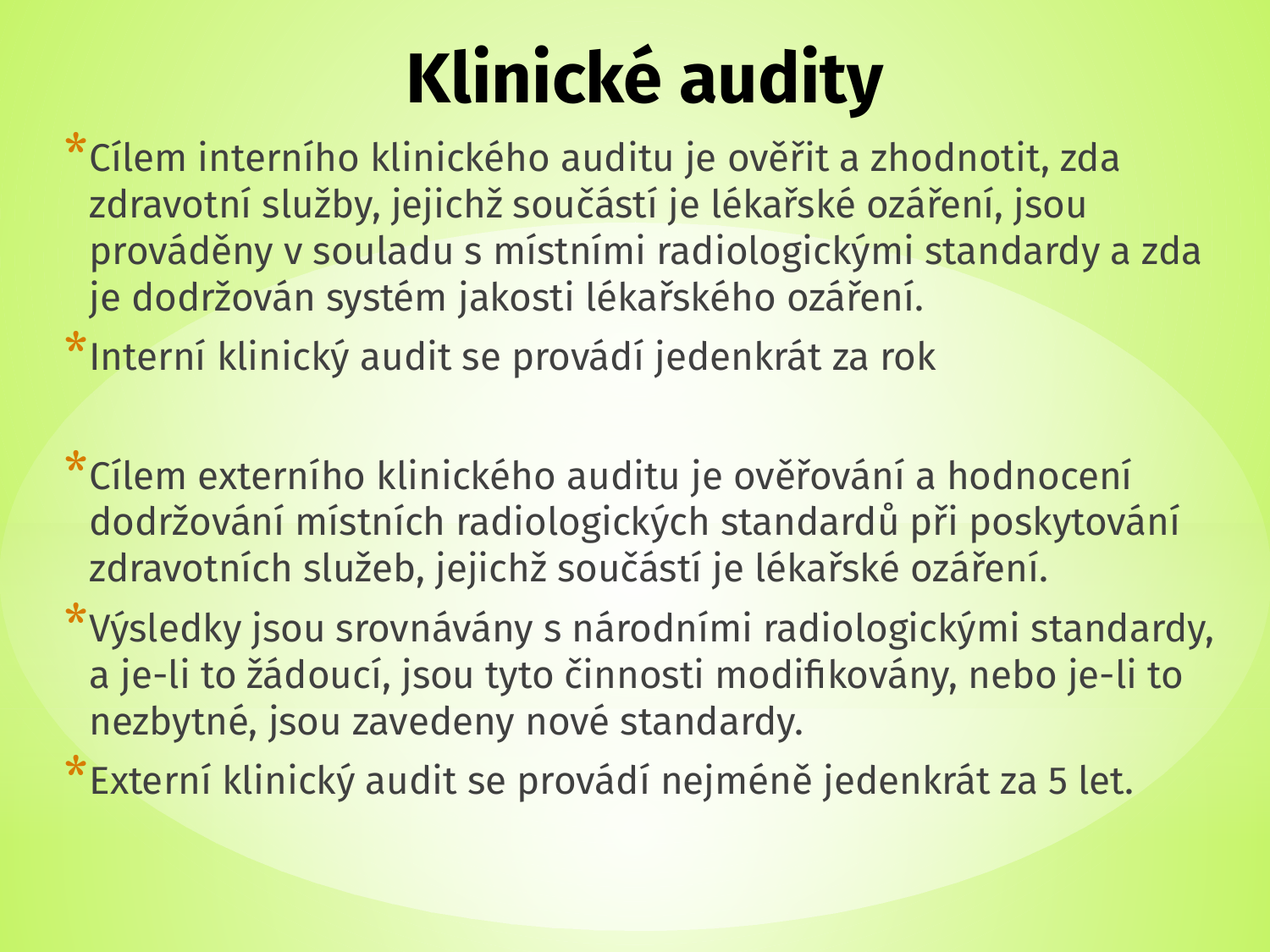

# Klinické audity
Cílem interního klinického auditu je ověřit a zhodnotit, zda zdravotní služby, jejichž součástí je lékařské ozáření, jsou prováděny v souladu s místními radiologickými standardy a zda je dodržován systém jakosti lékařského ozáření.
Interní klinický audit se provádí jedenkrát za rok

Cílem externího klinického auditu je ověřování a hodnocení dodržování místních radiologických standardů při poskytování zdravotních služeb, jejichž součástí je lékařské ozáření.
Výsledky jsou srovnávány s národními radiologickými standardy, a je-li to žádoucí, jsou tyto činnosti modifikovány, nebo je-li to nezbytné, jsou zavedeny nové standardy.
Externí klinický audit se provádí nejméně jedenkrát za 5 let.